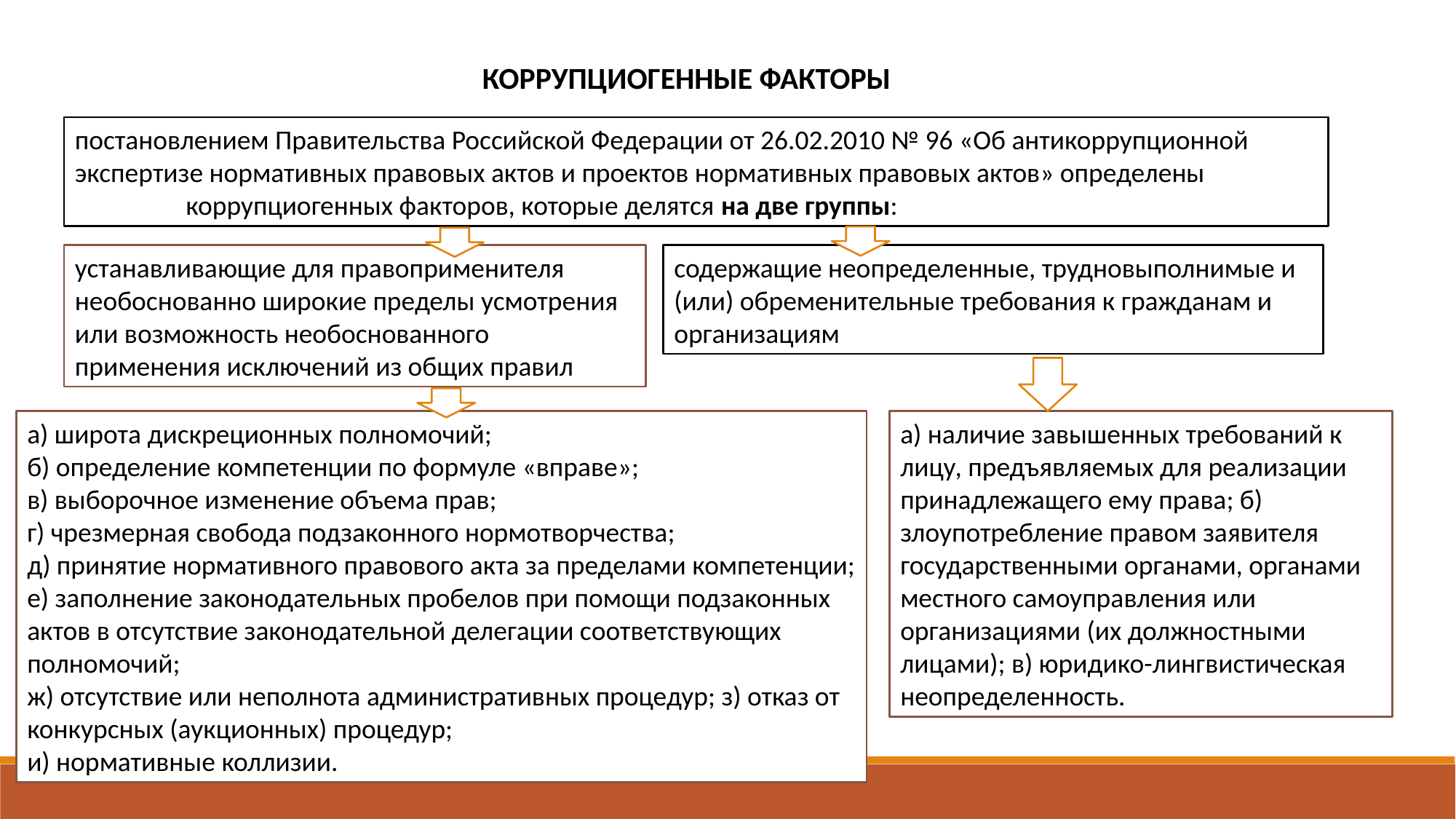

КОРРУПЦИОГЕННЫЕ ФАКТОРЫ
постановлением Правительства Российской Федерации от 26.02.2010 № 96 «Об антикоррупционной экспертизе нормативных правовых актов и проектов нормативных правовых актов» определены                                     коррупциогенных факторов, которые делятся на две группы:

устанавливающие для правоприменителя необоснованно широкие пределы усмотрения или возможность необоснованного применения исключений из общих правил
содержащие неопределенные, трудновыполнимые и (или) обременительные требования к гражданам и организациям

а) широта дискреционных полномочий;
б) определение компетенции по формуле «вправе»;
в) выборочное изменение объема прав;
г) чрезмерная свобода подзаконного нормотворчества;
д) принятие нормативного правового акта за пределами компетенции;
е) заполнение законодательных пробелов при помощи подзаконных актов в отсутствие законодательной делегации соответствующих полномочий;
ж) отсутствие или неполнота административных процедур; з) отказ от конкурсных (аукционных) процедур;
и) нормативные коллизии.
а) наличие завышенных требований к лицу, предъявляемых для реализации принадлежащего ему права; б) злоупотребление правом заявителя государственными органами, органами местного самоуправления или организациями (их должностными лицами); в) юридико-лингвистическая неопределенность.